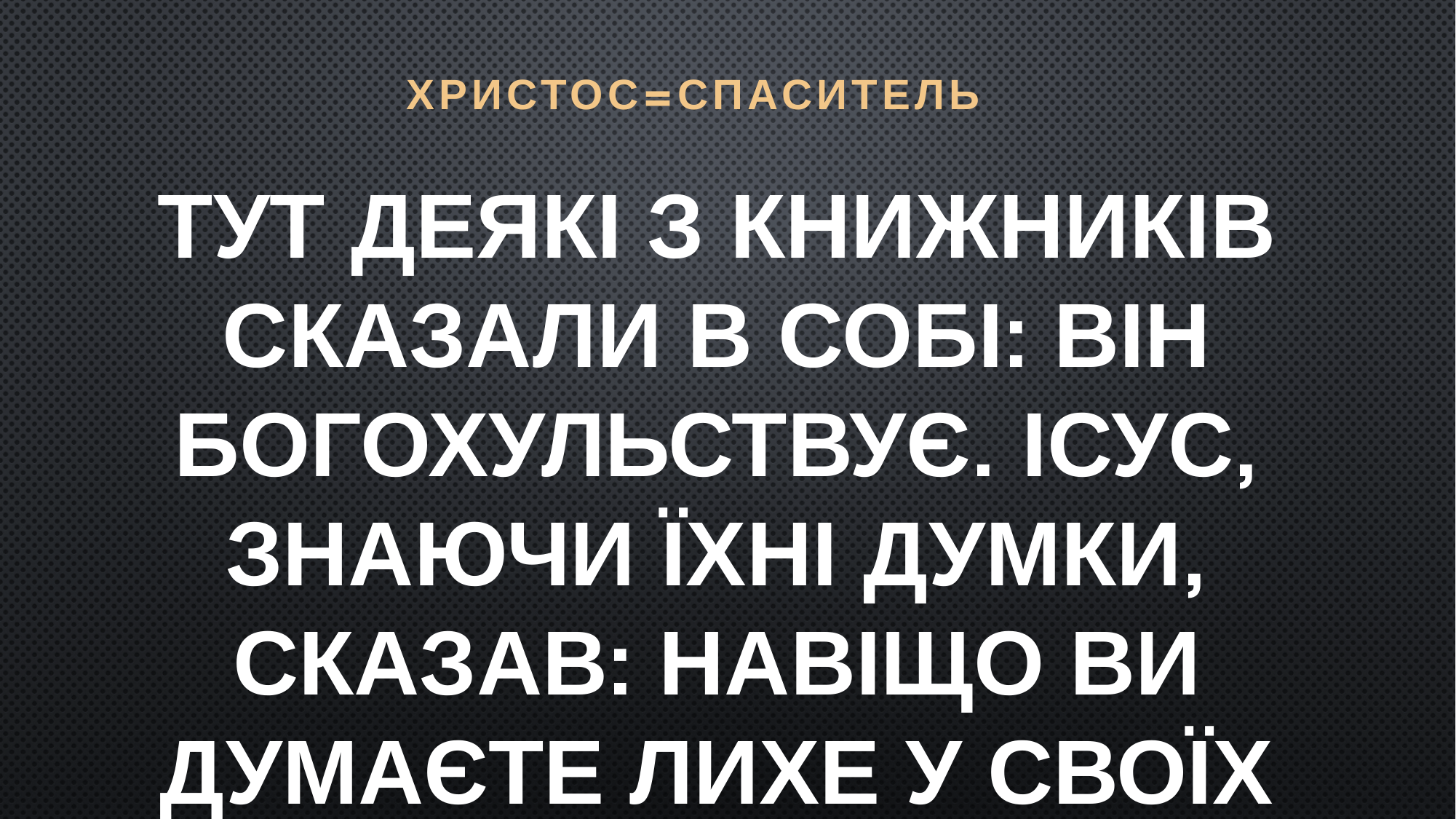

ХРИСТОС=СПАСИТЕЛЬ
Тут деякі з книжників сказали в собі: Він богохульствує. Ісус, знаючи їхні думки, сказав: Навіщо ви думаєте лихе у своїх серцях?